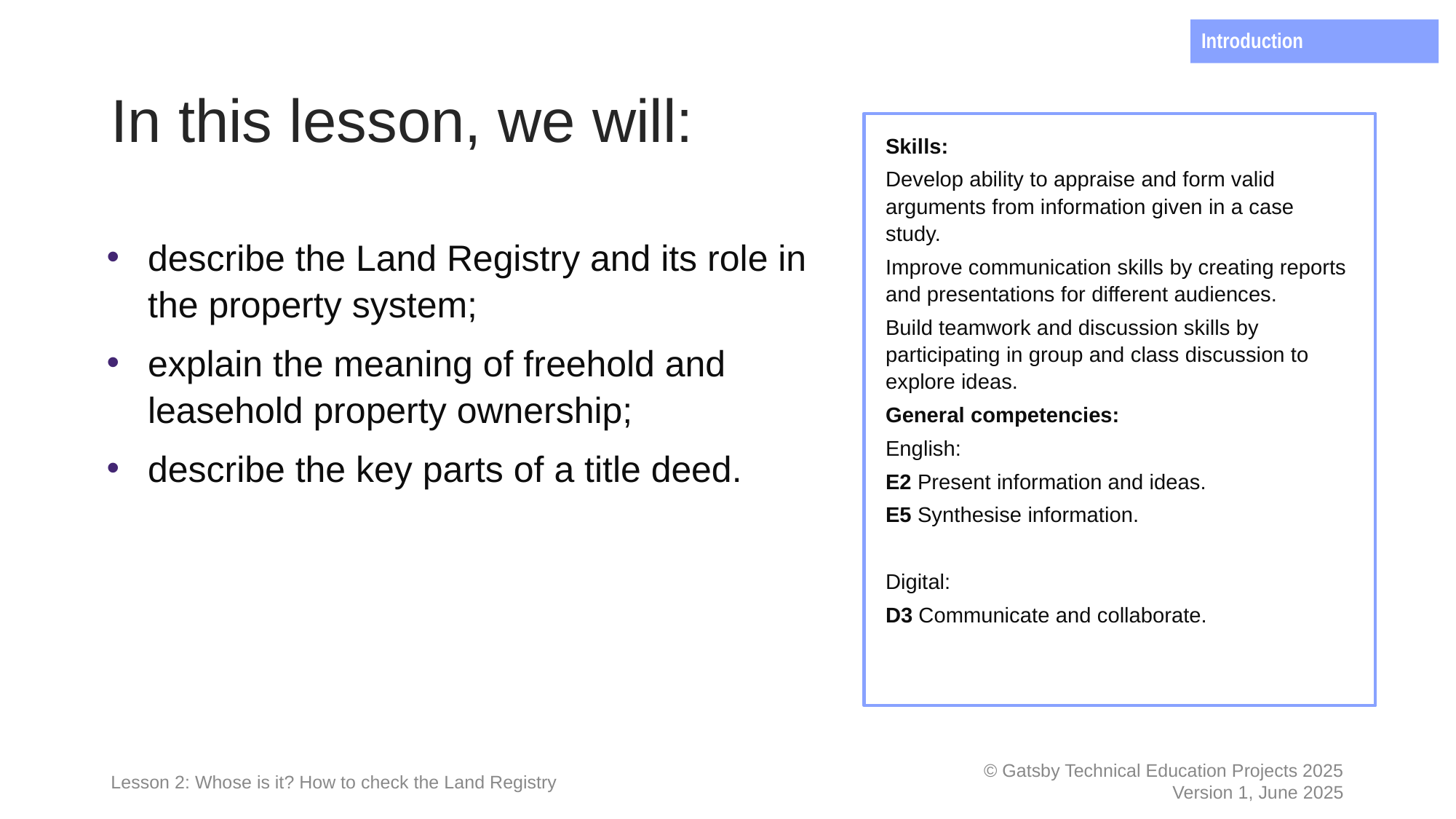

Introduction
# In this lesson, we will:
Skills:
Develop ability to appraise and form valid arguments from information given in a case study.
Improve communication skills by creating reports and presentations for different audiences.
Build teamwork and discussion skills by participating in group and class discussion to explore ideas.
General competencies:
English:
E2 Present information and ideas.
E5 Synthesise information.

Digital:
D3 Communicate and collaborate.
describe the Land Registry and its role in the property system;
explain the meaning of freehold and leasehold property ownership;
describe the key parts of a title deed.
Lesson 2: Whose is it? How to check the Land Registry